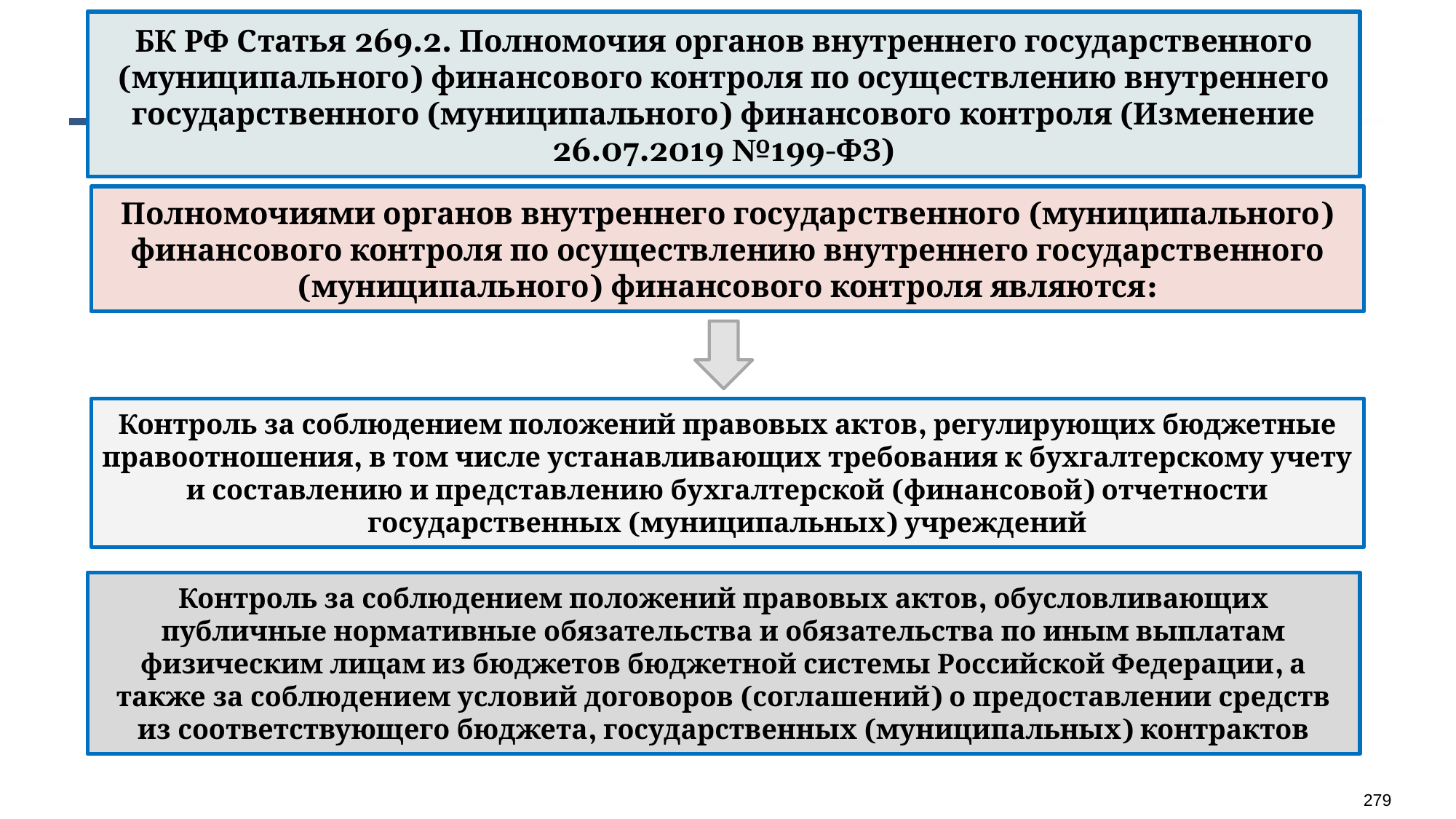

БК РФ Статья 269.2. Полномочия органов внутреннего государственного (муниципального) финансового контроля по осуществлению внутреннего государственного (муниципального) финансового контроля (Изменение 26.07.2019 №199-ФЗ)
Полномочиями органов внутреннего государственного (муниципального) финансового контроля по осуществлению внутреннего государственного (муниципального) финансового контроля являются:

Контроль за соблюдением положений правовых актов, регулирующих бюджетные правоотношения, в том числе устанавливающих требования к бухгалтерскому учету и составлению и представлению бухгалтерской (финансовой) отчетности государственных (муниципальных) учреждений
Контроль за соблюдением положений правовых актов, обусловливающих публичные нормативные обязательства и обязательства по иным выплатам физическим лицам из бюджетов бюджетной системы Российской Федерации, а также за соблюдением условий договоров (соглашений) о предоставлении средств из соответствующего бюджета, государственных (муниципальных) контрактов